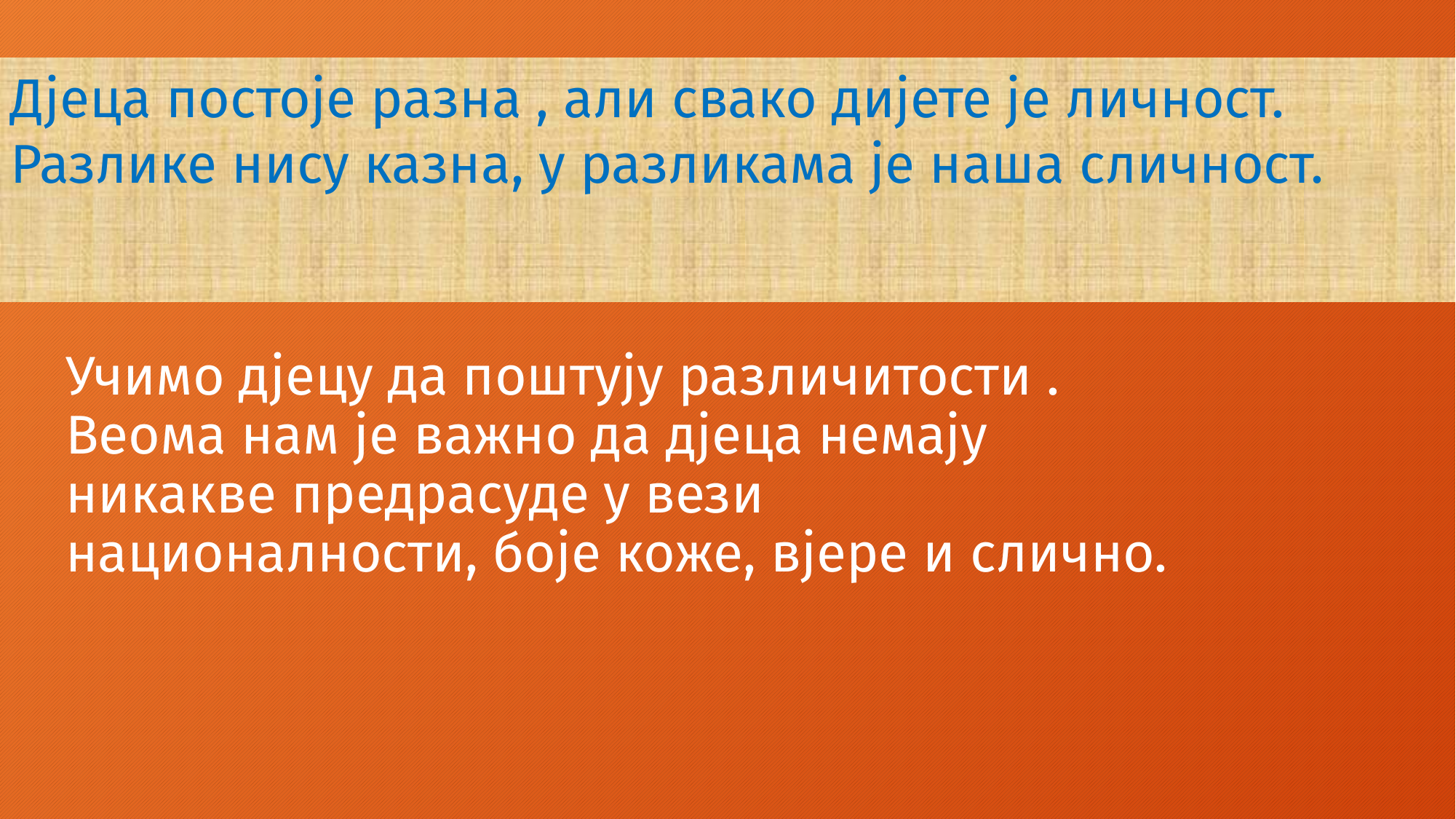

Дјеца постоје разна , али свако дијете је личност.
Разлике нису казна, у разликама је наша сличност.

# Учимо дјецу да поштују различитости . Веома нам је важно да дјеца немају никакве предрасуде у вези националности, боје коже, вјере и слично.